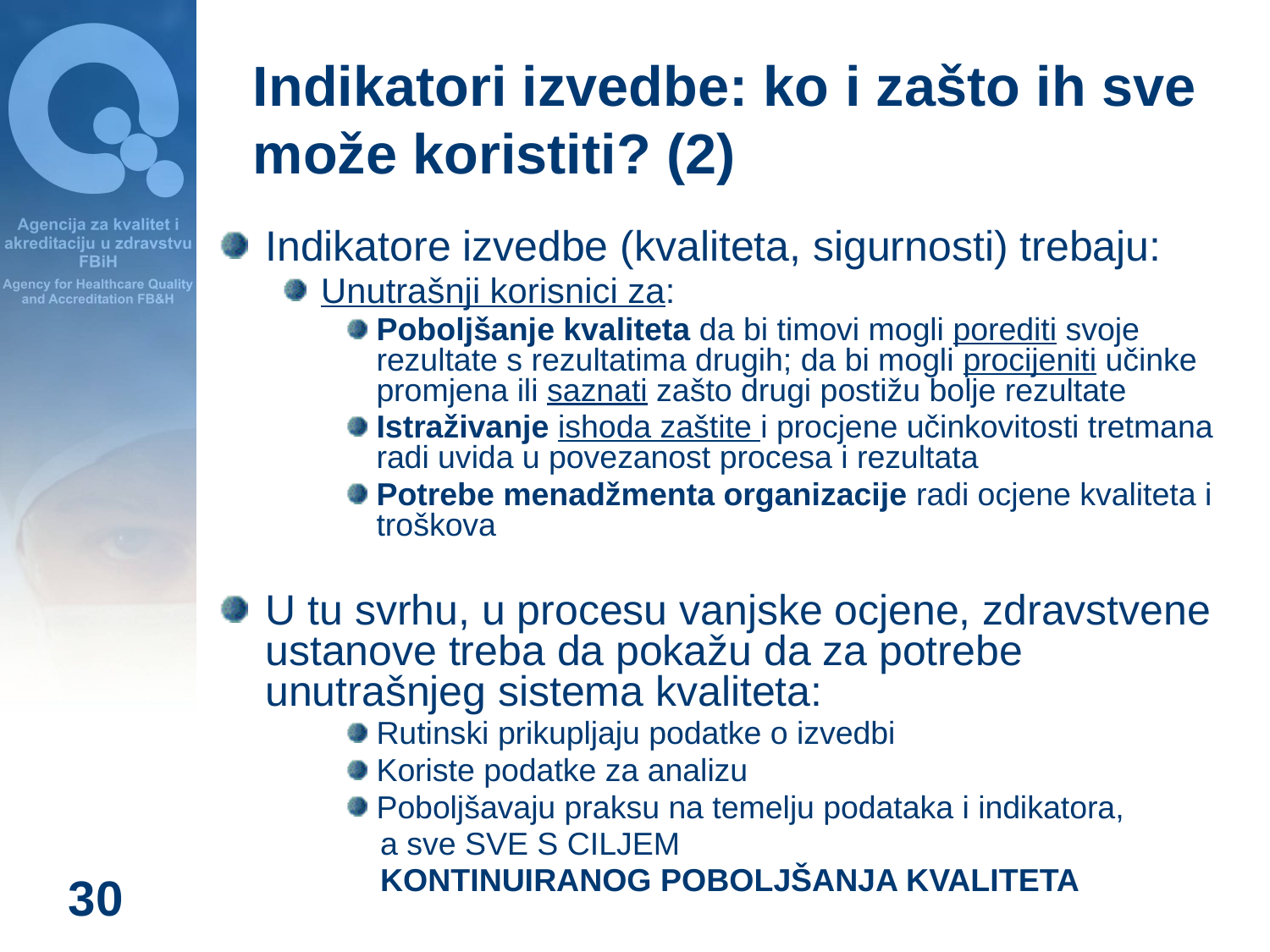

# Indikatori izvedbe: ko i zašto ih sve može koristiti? (2)
Indikatore izvedbe (kvaliteta, sigurnosti) trebaju:
Unutrašnji korisnici za:
Poboljšanje kvaliteta da bi timovi mogli porediti svoje rezultate s rezultatima drugih; da bi mogli procijeniti učinke promjena ili saznati zašto drugi postižu bolje rezultate
Istraživanje ishoda zaštite i procjene učinkovitosti tretmana radi uvida u povezanost procesa i rezultata
Potrebe menadžmenta organizacije radi ocjene kvaliteta i troškova

U tu svrhu, u procesu vanjske ocjene, zdravstvene ustanove treba da pokažu da za potrebe unutrašnjeg sistema kvaliteta:
Rutinski prikupljaju podatke o izvedbi
Koriste podatke za analizu
Poboljšavaju praksu na temelju podataka i indikatora,
    a sve SVE S CILJEM
    KONTINUIRANOG POBOLJŠANJA KVALITETA

30